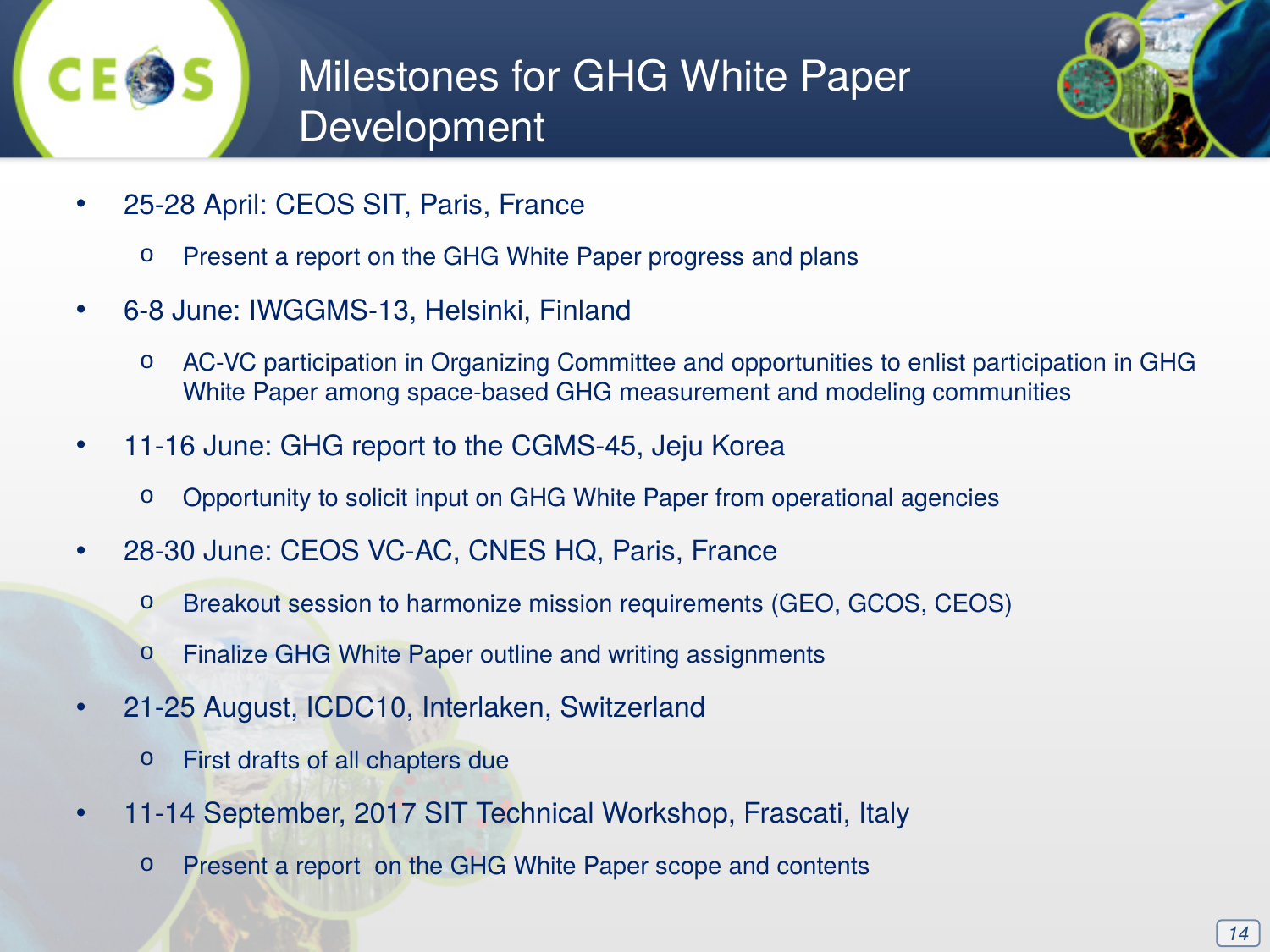

Milestones for GHG White Paper Development
25-28 April: CEOS SIT, Paris, France
Present a report on the GHG White Paper progress and plans
6-8 June: IWGGMS-13, Helsinki, Finland
AC-VC participation in Organizing Committee and opportunities to enlist participation in GHG White Paper among space-based GHG measurement and modeling communities
11-16 June: GHG report to the CGMS-45, Jeju Korea
Opportunity to solicit input on GHG White Paper from operational agencies
28-30 June: CEOS VC-AC, CNES HQ, Paris, France
Breakout session to harmonize mission requirements (GEO, GCOS, CEOS)
Finalize GHG White Paper outline and writing assignments
21-25 August, ICDC10, Interlaken, Switzerland
First drafts of all chapters due
11-14 September, 2017 SIT Technical Workshop, Frascati, Italy
Present a report  on the GHG White Paper scope and contents

14